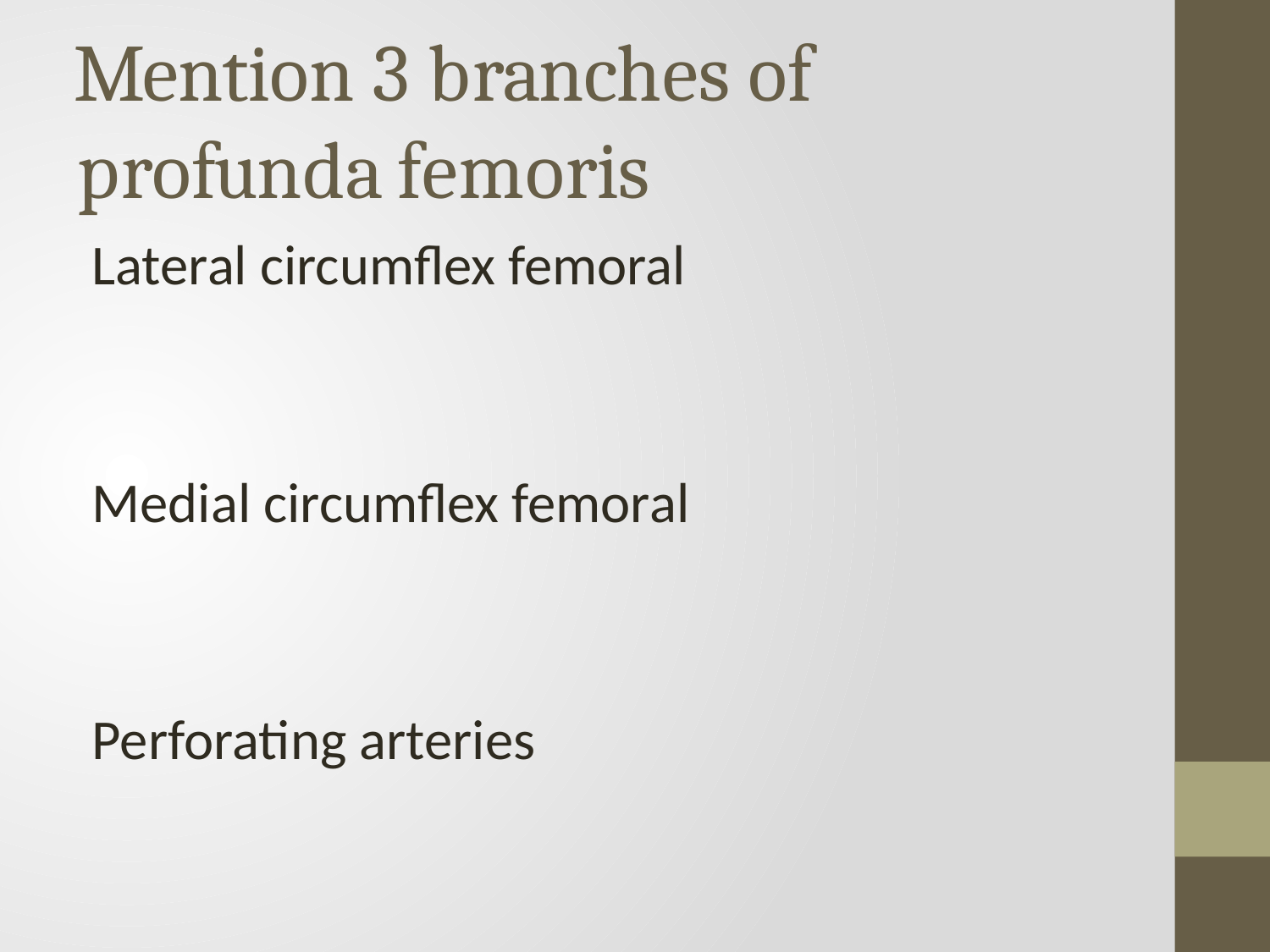

# Mention 3 branches of profunda femoris
Lateral circumflex femoral

Medial circumflex femoral

Perforating arteries